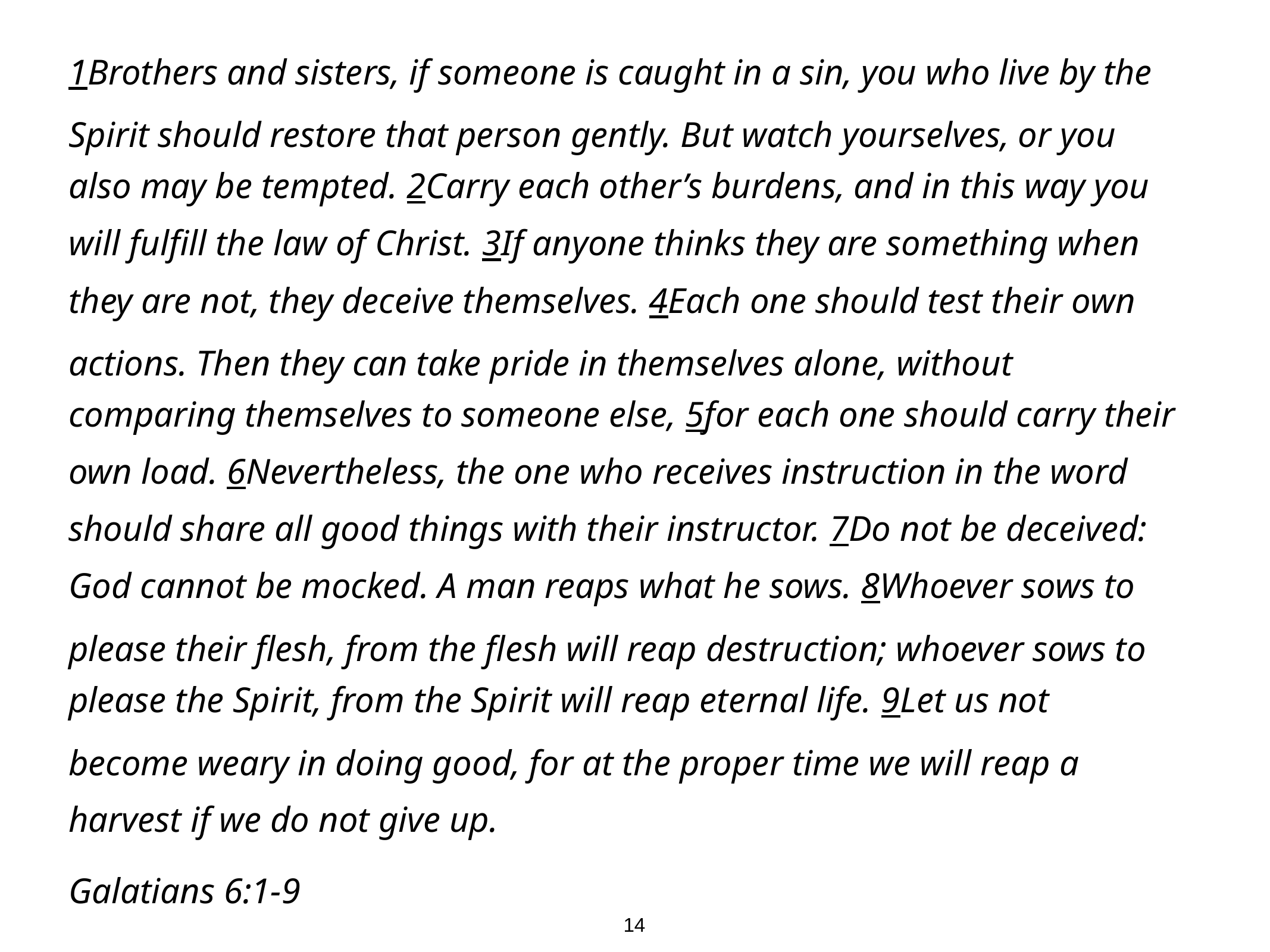

1Brothers and sisters, if someone is caught in a sin, you who live by the Spirit should restore that person gently. But watch yourselves, or you also may be tempted. 2Carry each other’s burdens, and in this way you will fulfill the law of Christ. 3If anyone thinks they are something when they are not, they deceive themselves. 4Each one should test their own actions. Then they can take pride in themselves alone, without comparing themselves to someone else, 5for each one should carry their own load. 6Nevertheless, the one who receives instruction in the word should share all good things with their instructor. 7Do not be deceived: God cannot be mocked. A man reaps what he sows. 8Whoever sows to please their flesh, from the flesh will reap destruction; whoever sows to please the Spirit, from the Spirit will reap eternal life. 9Let us not become weary in doing good, for at the proper time we will reap a harvest if we do not give up.
Galatians 6:1-9
14